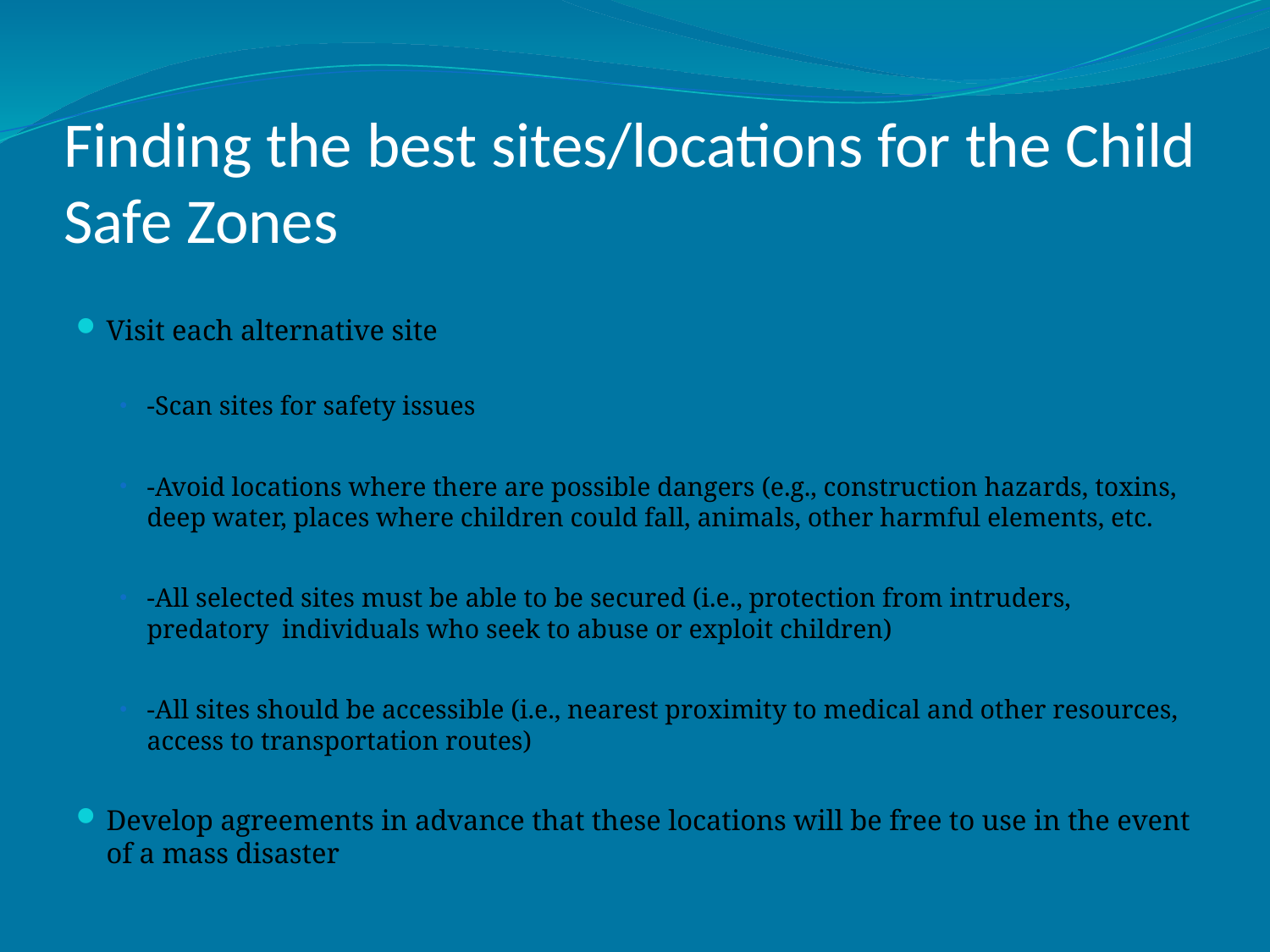

# Finding the best sites/locations for the Child Safe Zones
Visit each alternative site

-Scan sites for safety issues

-Avoid locations where there are possible dangers (e.g., construction hazards, toxins, deep water, places where children could fall, animals, other harmful elements, etc.

-All selected sites must be able to be secured (i.e., protection from intruders, predatory  individuals who seek to abuse or exploit children)

-All sites should be accessible (i.e., nearest proximity to medical and other resources, access to transportation routes)

Develop agreements in advance that these locations will be free to use in the event of a mass disaster